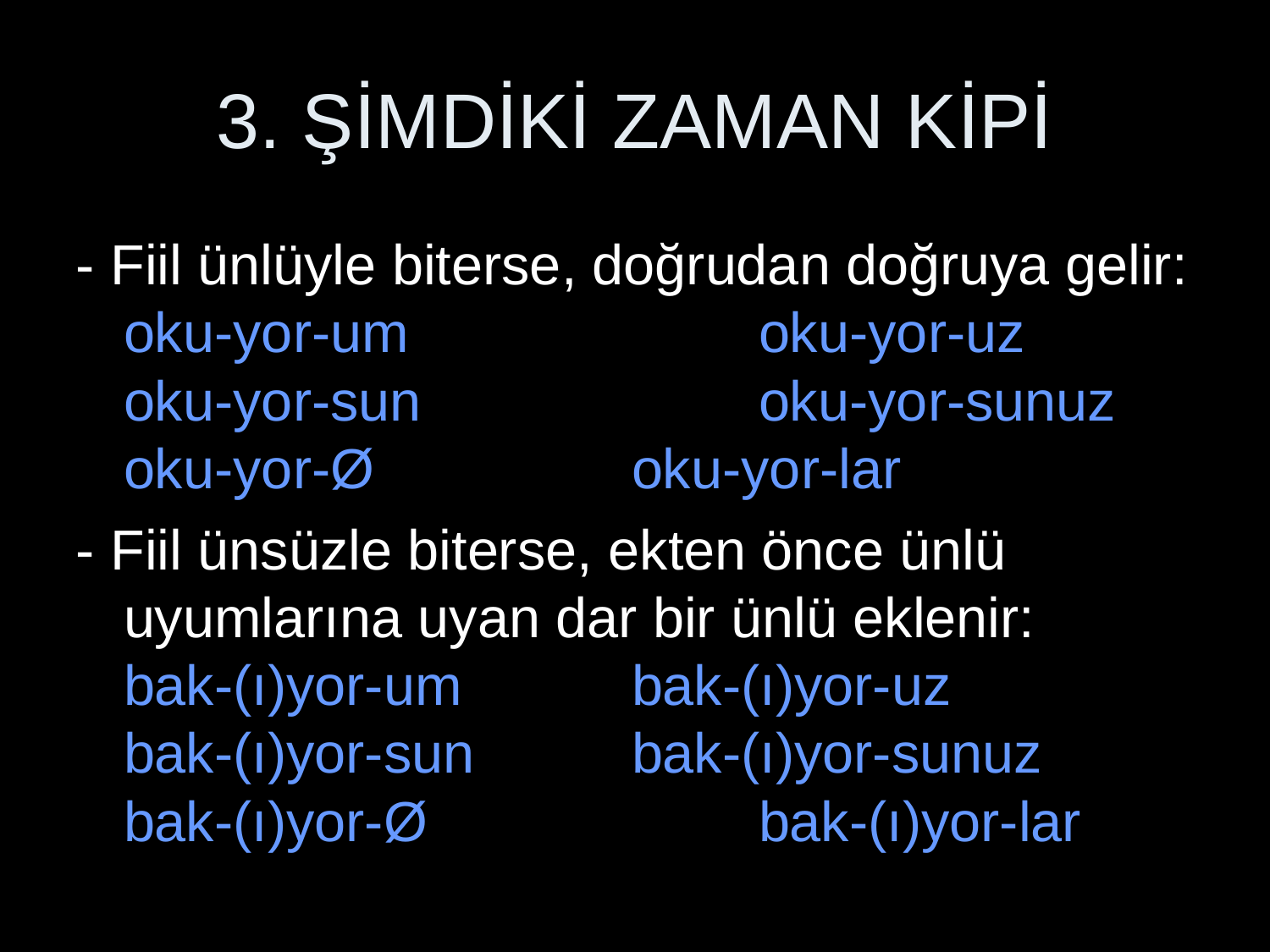

# 3. ŞİMDİKİ ZAMAN KİPİ
- Fiil ünlüyle biterse, doğrudan doğruya gelir:
oku-yor-um			oku-yor-uz
oku-yor-sun			oku-yor-sunuz
oku-yor-Ø			oku-yor-lar
- Fiil ünsüzle biterse, ekten önce ünlü uyumlarına uyan dar bir ünlü eklenir:
bak-(ı)yor-um		bak-(ı)yor-uz
bak-(ı)yor-sun		bak-(ı)yor-sunuz
bak-(ı)yor-Ø			bak-(ı)yor-lar